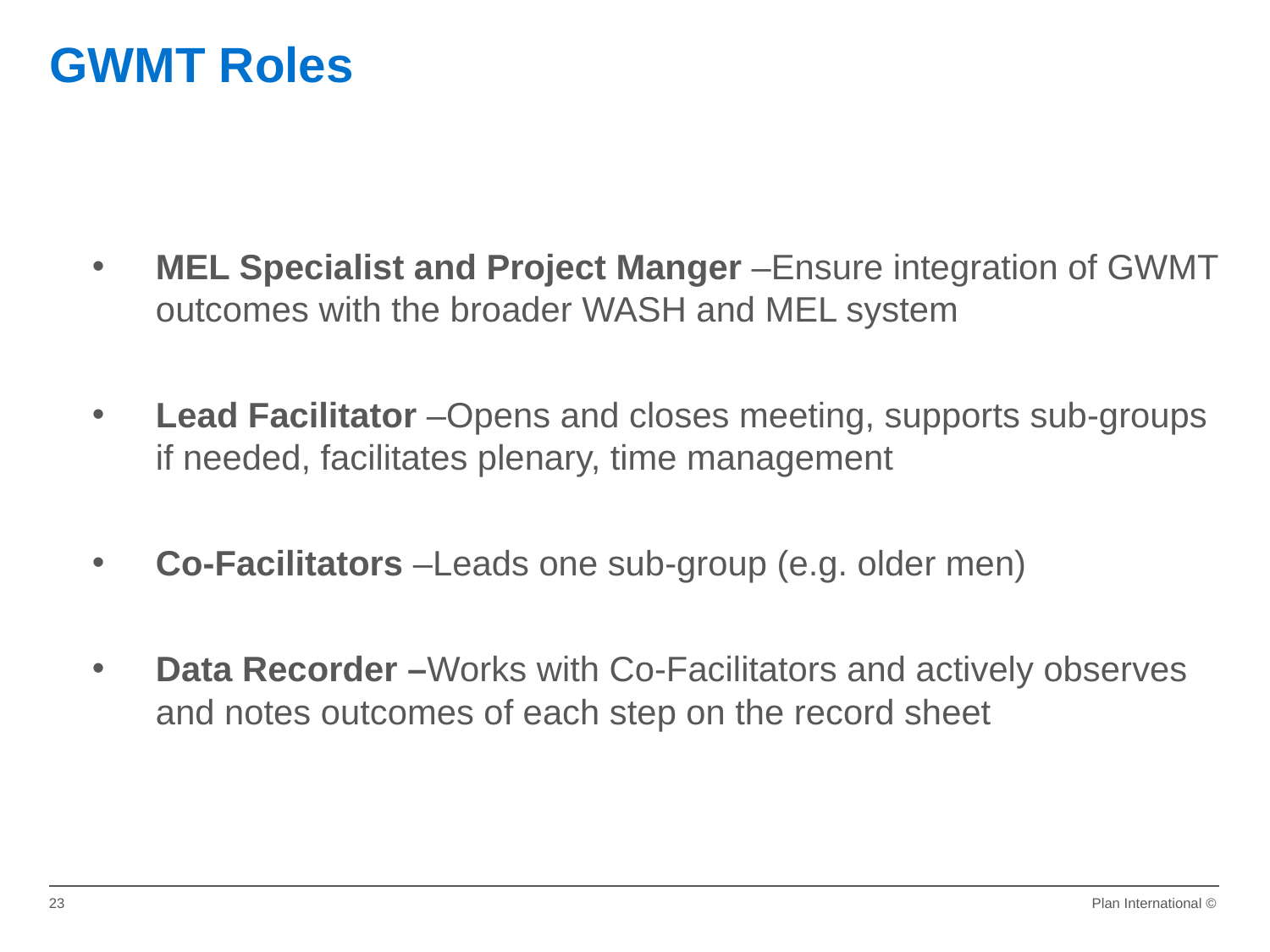

GWMT Roles

MEL Specialist and Project Manger –Ensure integration of GWMT outcomes with the broader WASH and MEL system

Lead Facilitator –Opens and closes meeting, supports sub-groups if needed, facilitates plenary, time management

Co-Facilitators –Leads one sub-group (e.g. older men)

Data Recorder –Works with Co-Facilitators and actively observes and notes outcomes of each step on the record sheet
23